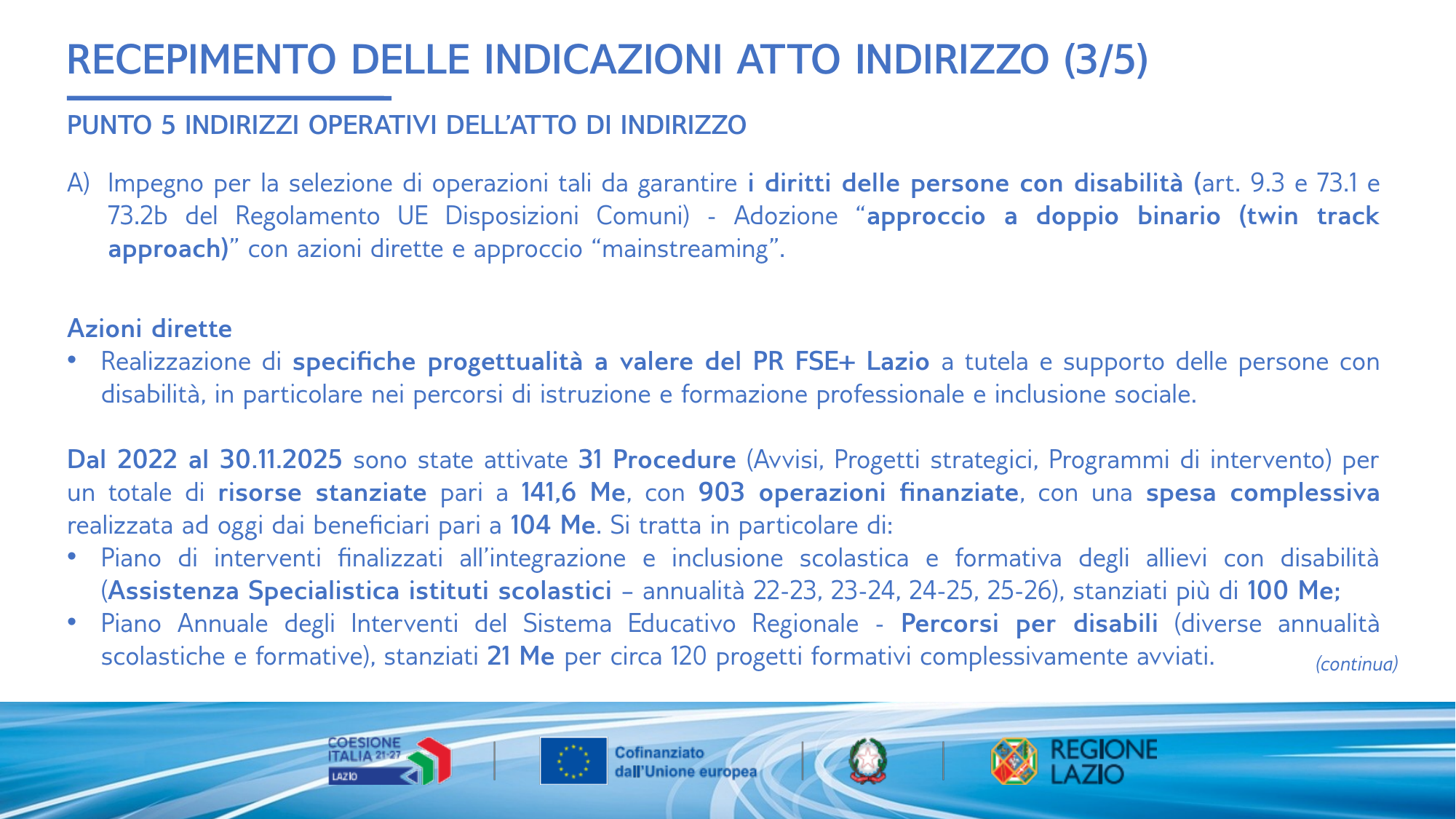

RECEPIMENTO DELLE INDICAZIONI ATTO INDIRIZZO (3/5)
PUNTO 5 INDIRIZZI OPERATIVI DELL’ATTO DI INDIRIZZO
Impegno per la selezione di operazioni tali da garantire i diritti delle persone con disabilità (art. 9.3 e 73.1 e 73.2b del Regolamento UE Disposizioni Comuni) - Adozione “approccio a doppio binario (twin track approach)” con azioni dirette e approccio “mainstreaming”.

Azioni dirette
Realizzazione di specifiche progettualità a valere del PR FSE+ Lazio a tutela e supporto delle persone con disabilità, in particolare nei percorsi di istruzione e formazione professionale e inclusione sociale.

Dal 2022 al 30.11.2025 sono state attivate 31 Procedure (Avvisi, Progetti strategici, Programmi di intervento) per un totale di risorse stanziate pari a 141,6 Me, con 903 operazioni finanziate, con una spesa complessiva realizzata ad oggi dai beneficiari pari a 104 Me. Si tratta in particolare di:
Piano di interventi finalizzati all’integrazione e inclusione scolastica e formativa degli allievi con disabilità (Assistenza Specialistica istituti scolastici – annualità 22-23, 23-24, 24-25, 25-26), stanziati più di 100 Me;
Piano Annuale degli Interventi del Sistema Educativo Regionale - Percorsi per disabili (diverse annualità scolastiche e formative), stanziati 21 Me per circa 120 progetti formativi complessivamente avviati.
(continua)